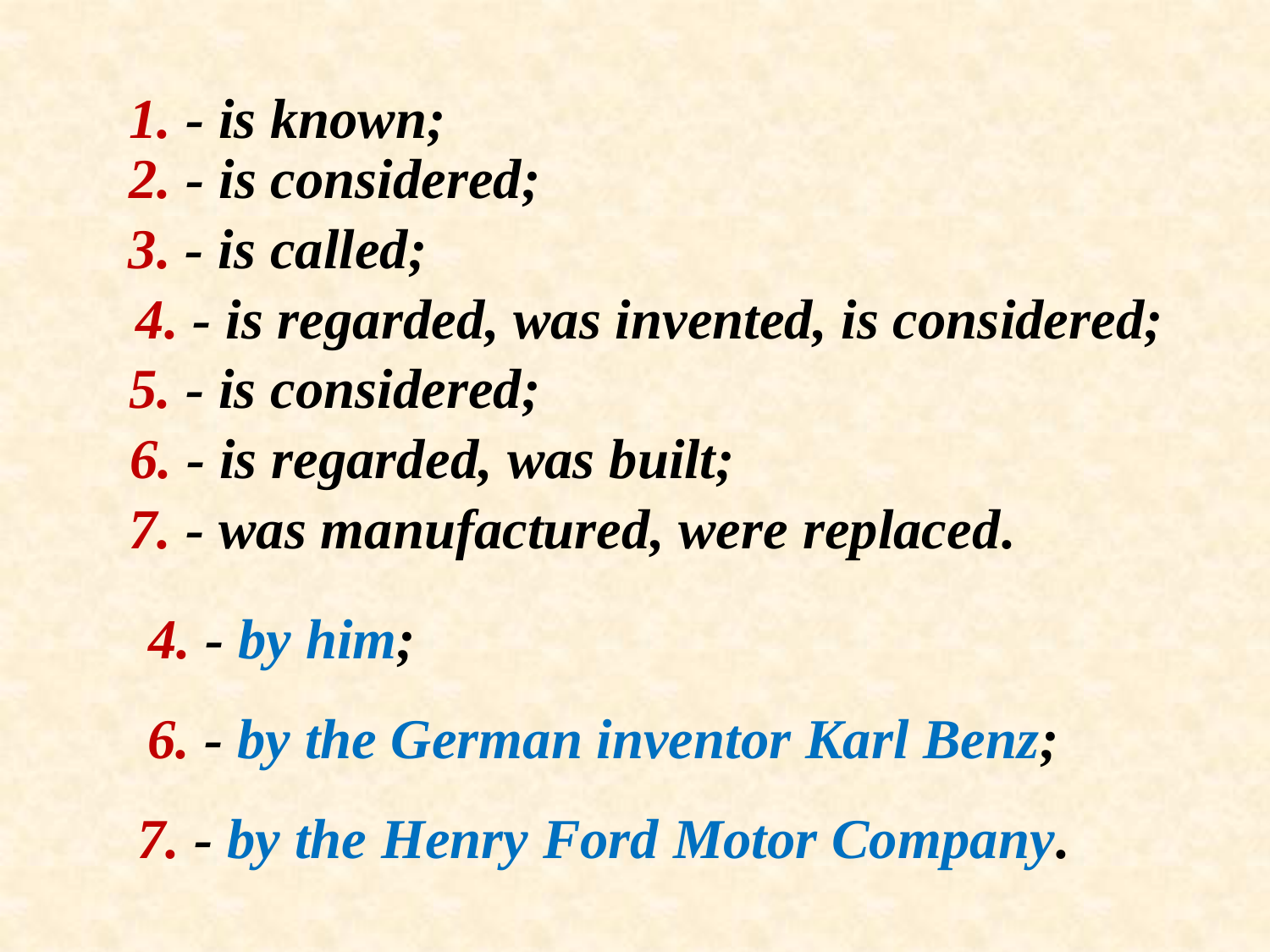

1. - is known;
2. - is considered;
3. - is called;
4. - is regarded, was invented, is considered;
5. - is considered;
6. - is regarded, was built;
7. - was manufactured, were replaced.
4. - by him;
6. - by the German inventor Karl Benz;
7. - by the Henry Ford Motor Company.